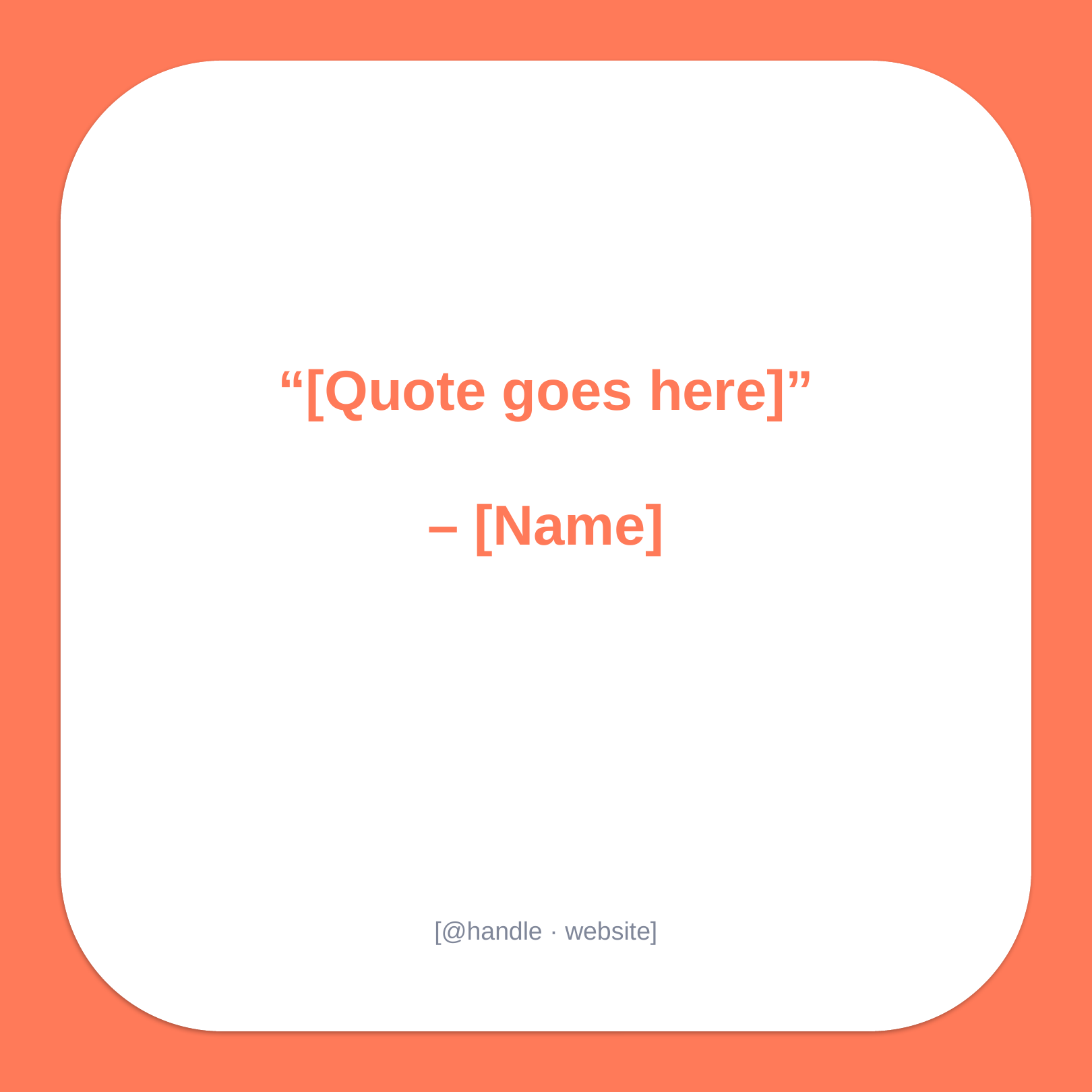

“[Quote goes here]”

– [Name]
[@handle · website]